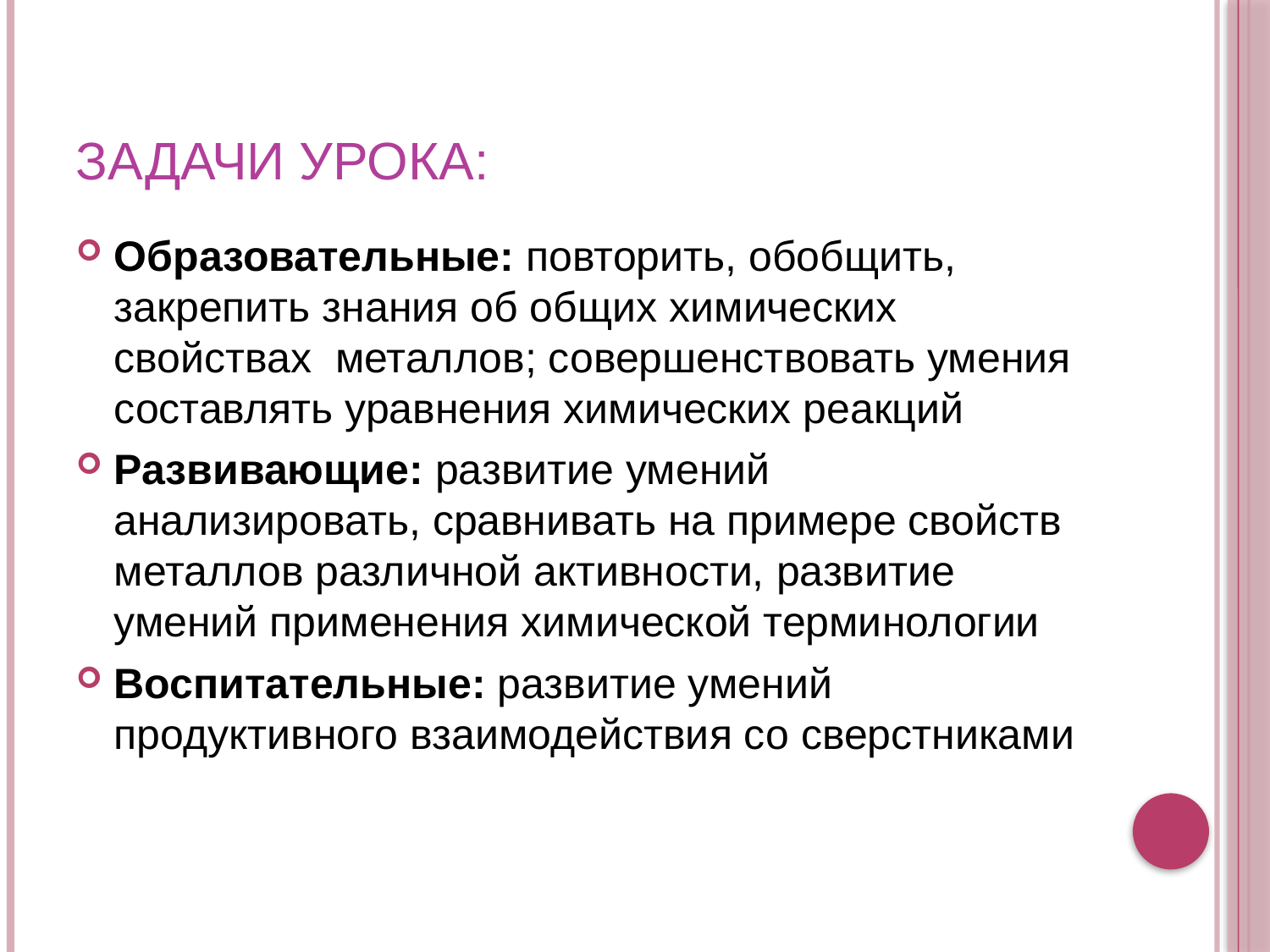

# Задачи урока:
Образовательные: повторить, обобщить, закрепить знания об общих химических свойствах  металлов; совершенствовать умения составлять уравнения химических реакций
Развивающие: развитие умений анализировать, сравнивать на примере свойств металлов различной активности, развитие умений применения химической терминологии
Воспитательные: развитие умений продуктивного взаимодействия со сверстниками